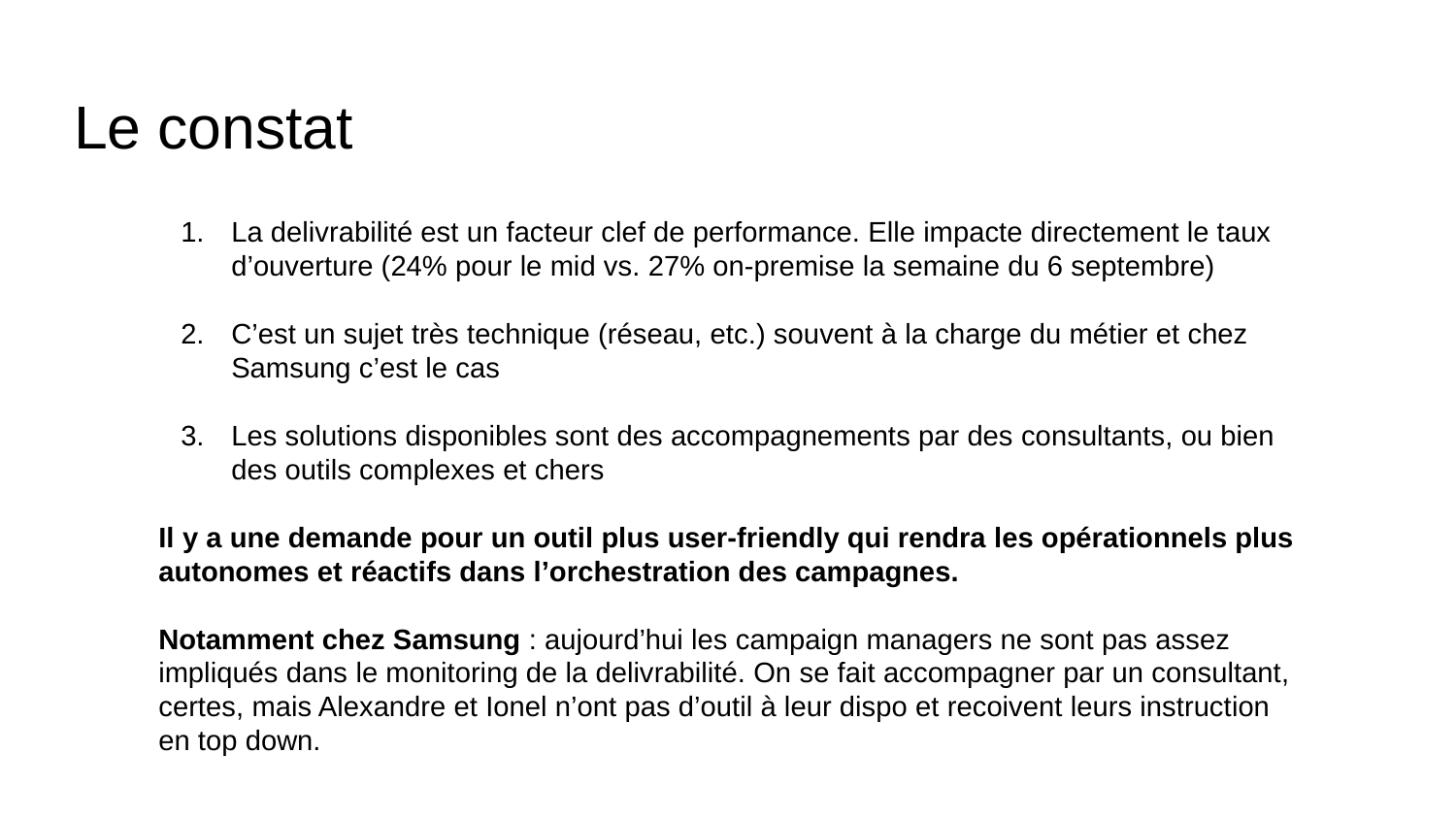

Le constat
La delivrabilité est un facteur clef de performance. Elle impacte directement le taux d’ouverture (24% pour le mid vs. 27% on-premise la semaine du 6 septembre)

C’est un sujet très technique (réseau, etc.) souvent à la charge du métier et chez Samsung c’est le cas

Les solutions disponibles sont des accompagnements par des consultants, ou bien des outils complexes et chers

Il y a une demande pour un outil plus user-friendly qui rendra les opérationnels plus autonomes et réactifs dans l’orchestration des campagnes.

Notamment chez Samsung : aujourd’hui les campaign managers ne sont pas assez impliqués dans le monitoring de la delivrabilité. On se fait accompagner par un consultant, certes, mais Alexandre et Ionel n’ont pas d’outil à leur dispo et recoivent leurs instruction en top down.